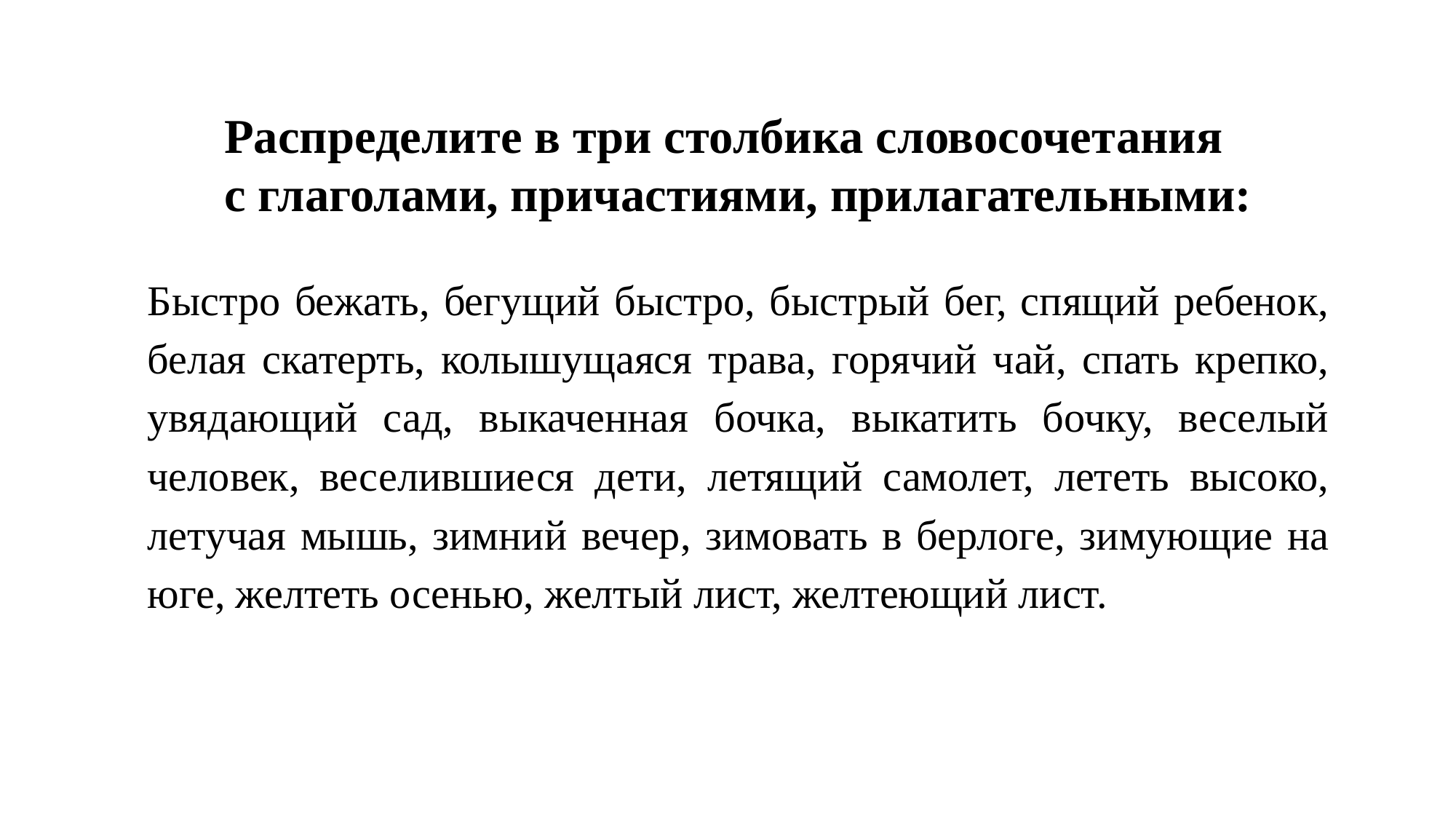

Распределите в три столбика словосочетания
с глаголами, причастиями, прилагательными:
Быстро бежать, бегущий быстро, быстрый бег, спящий ребенок, белая скатерть, колышущаяся трава, горячий чай, спать крепко, увядающий сад, выкаченная бочка, выкатить бочку, веселый человек, веселившиеся дети, летящий самолет, лететь высоко, летучая мышь, зимний вечер, зимовать в берлоге, зимующие на юге, желтеть осенью, желтый лист, желтеющий лист.